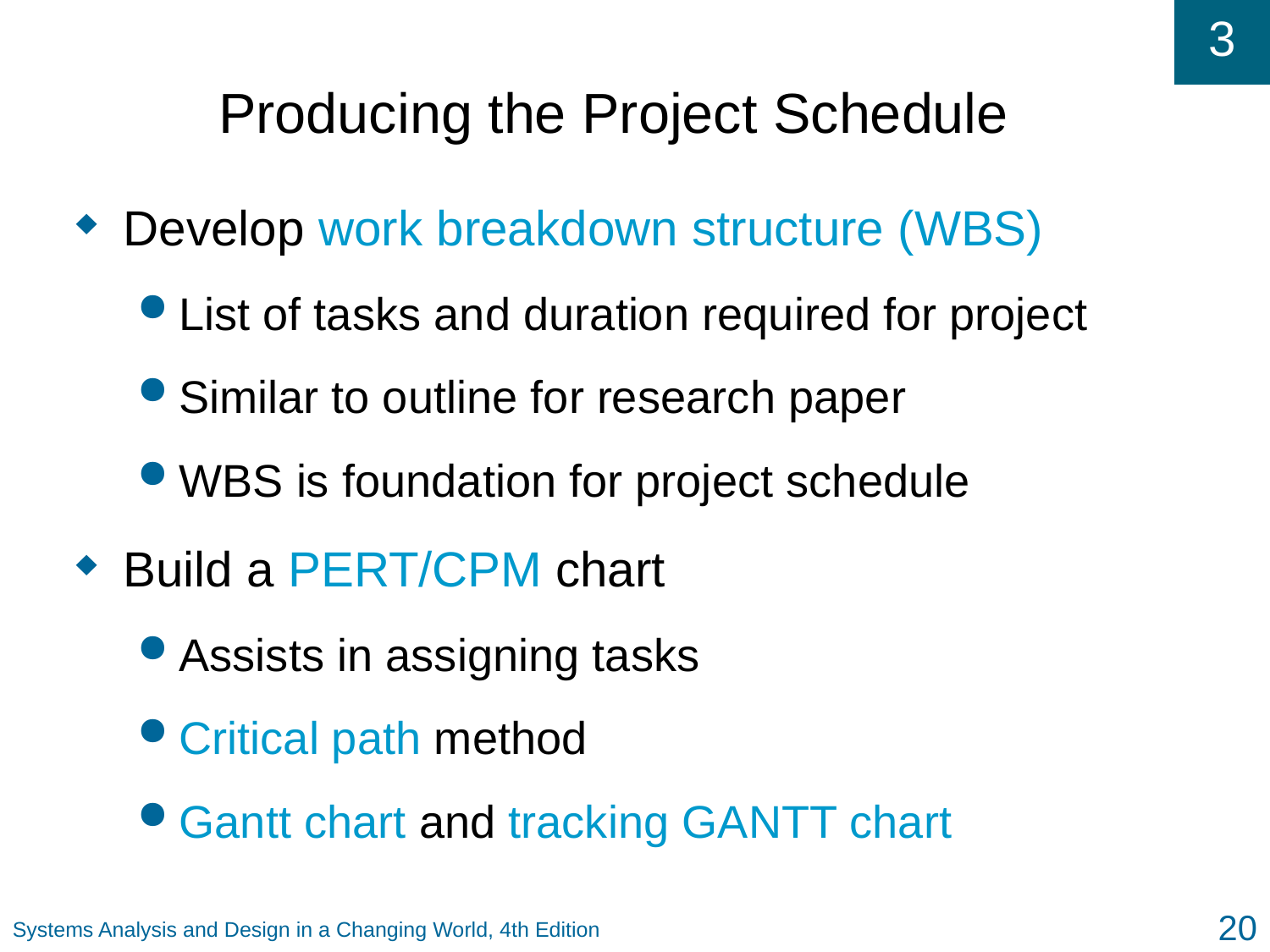

# Producing the Project Schedule
Develop work breakdown structure (WBS)‏
List of tasks and duration required for project
Similar to outline for research paper
WBS is foundation for project schedule
Build a PERT/CPM chart
Assists in assigning tasks
Critical path method
Gantt chart and tracking GANTT chart
20
Systems Analysis and Design in a Changing World, 4th Edition